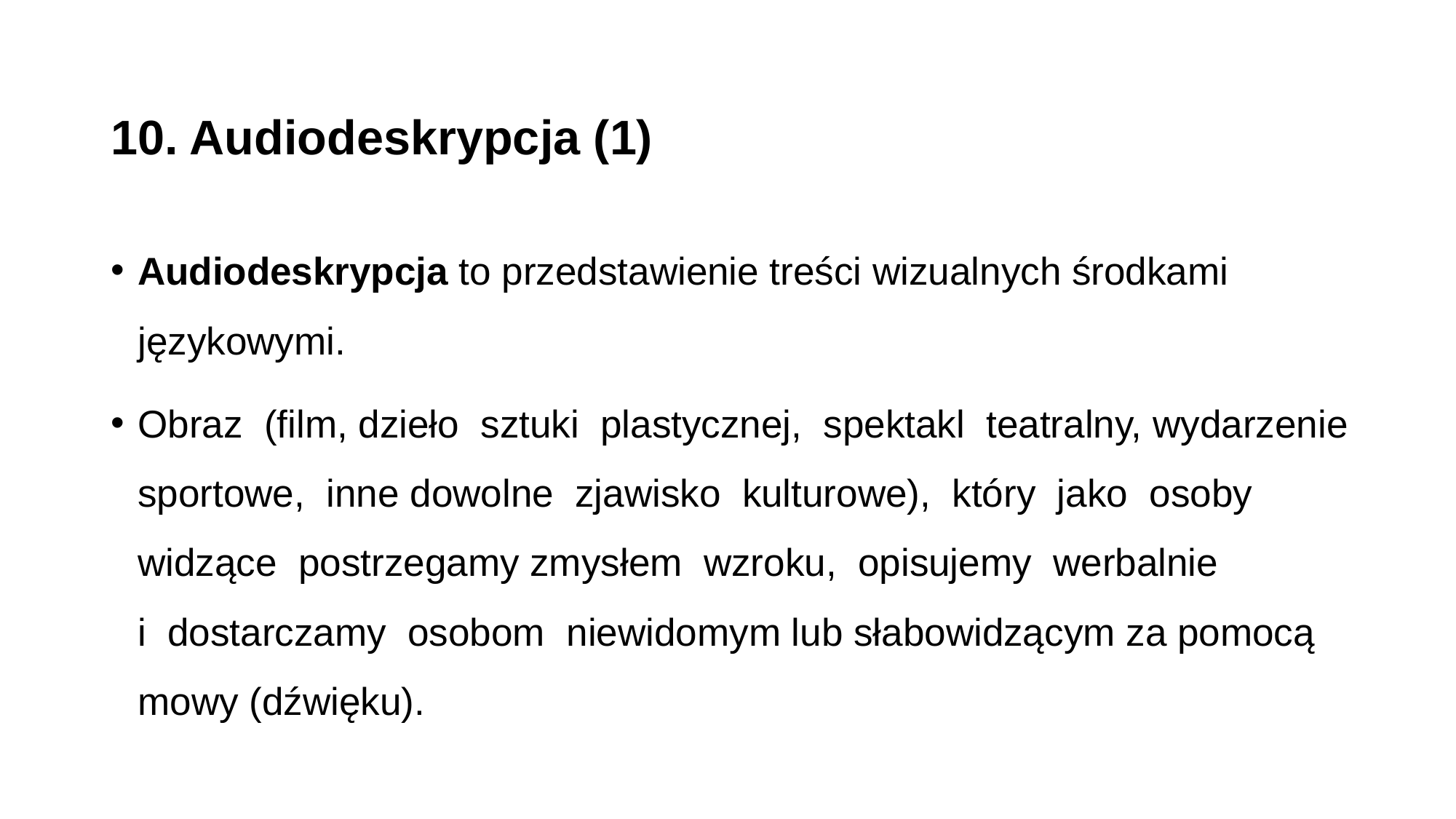

# 10. Audiodeskrypcja (1)
Audiodeskrypcja to przedstawienie treści wizualnych środkami  językowymi.
Obraz  (film, dzieło  sztuki  plastycznej,  spektakl  teatralny, wydarzenie  sportowe,  inne dowolne  zjawisko  kulturowe),  który  jako  osoby  widzące  postrzegamy zmysłem  wzroku,  opisujemy  werbalnie
i  dostarczamy  osobom  niewidomym lub słabowidzącym za pomocą mowy (dźwięku).